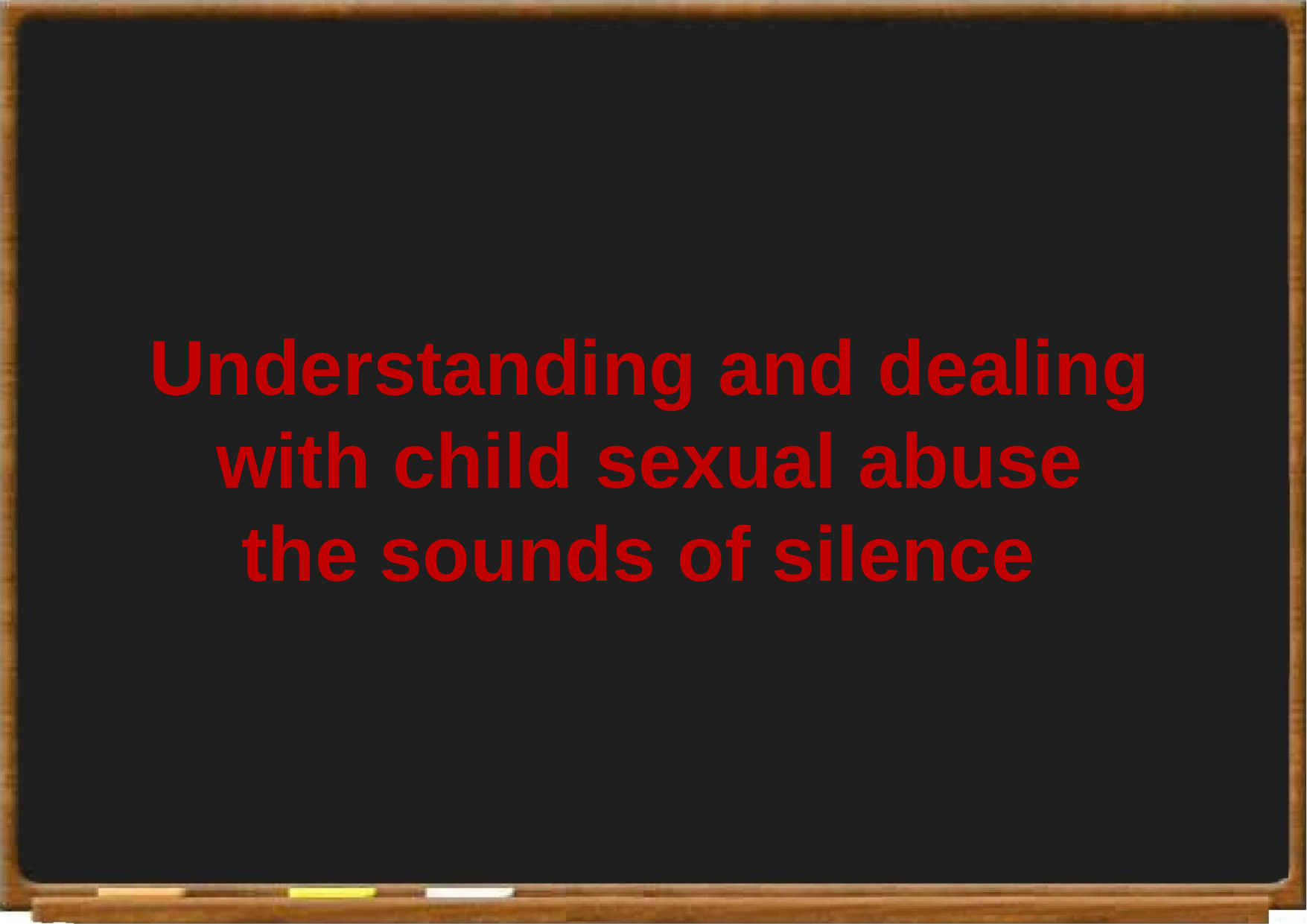

# Understanding and dealing with child sexual abuse the sounds of silence